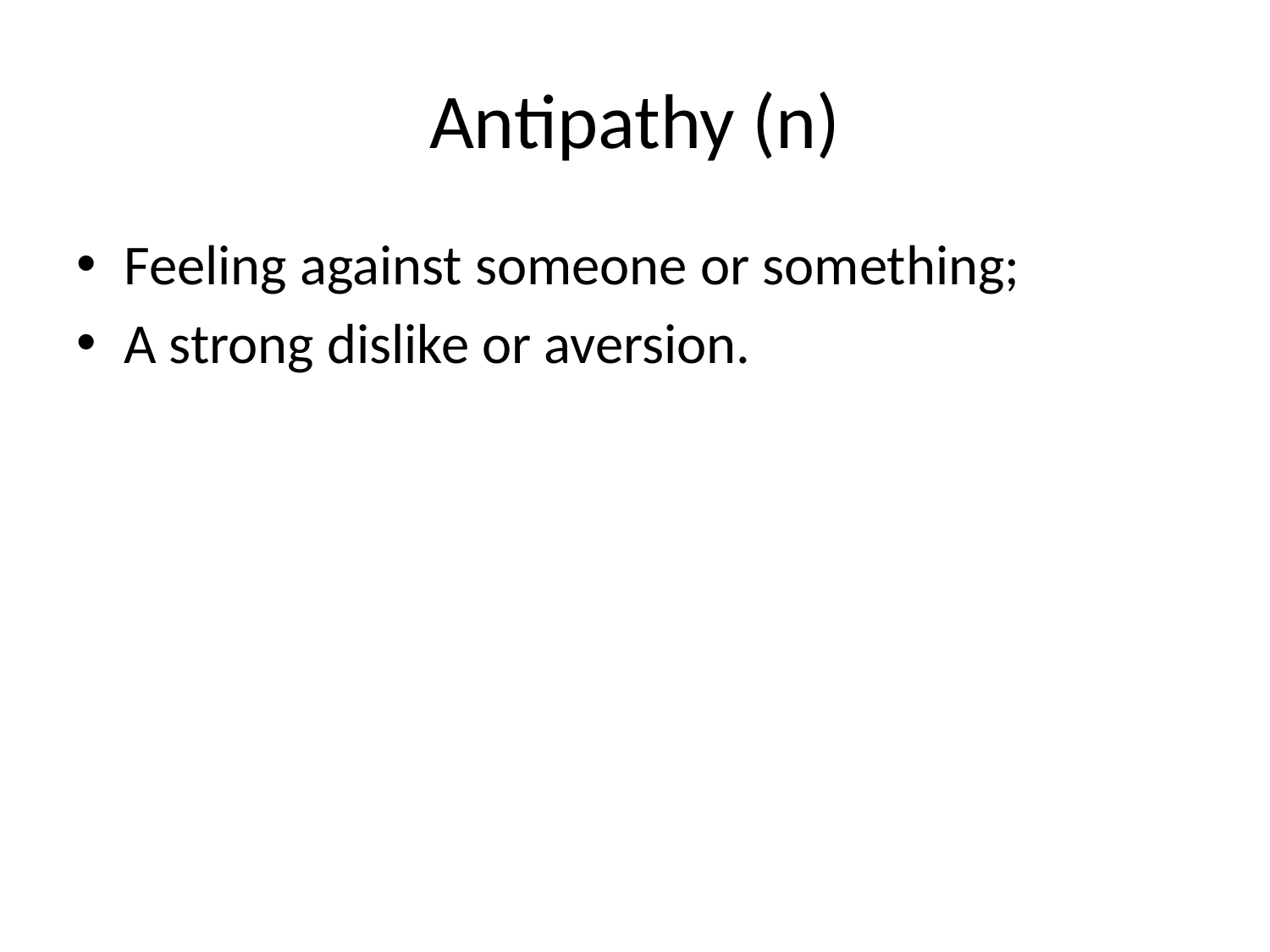

# Antipathy (n)
Feeling against someone or something;
A strong dislike or aversion.